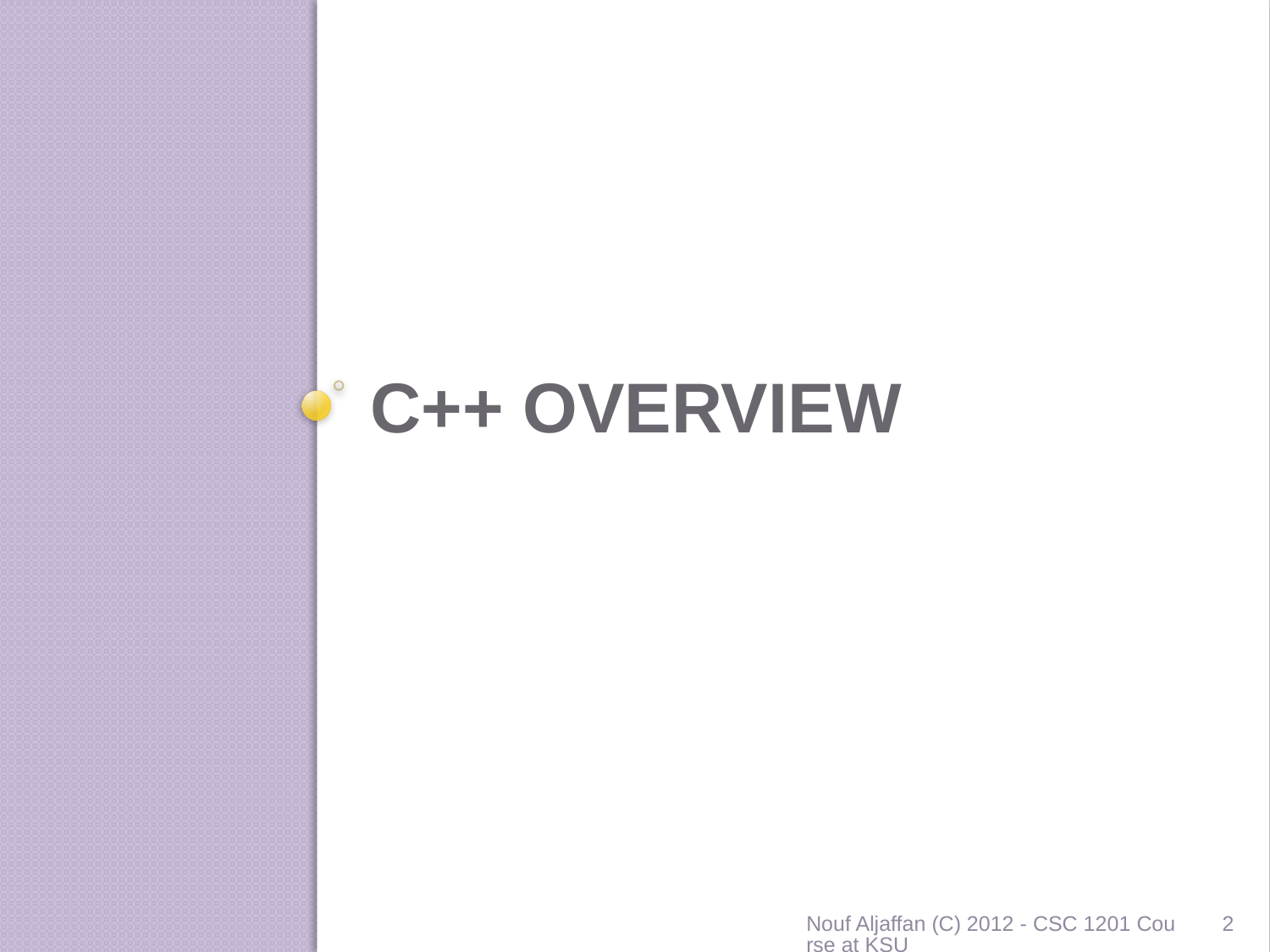

# C++ Overview
Nouf Aljaffan (C) 2012 - CSC 1201 Course at KSU
2